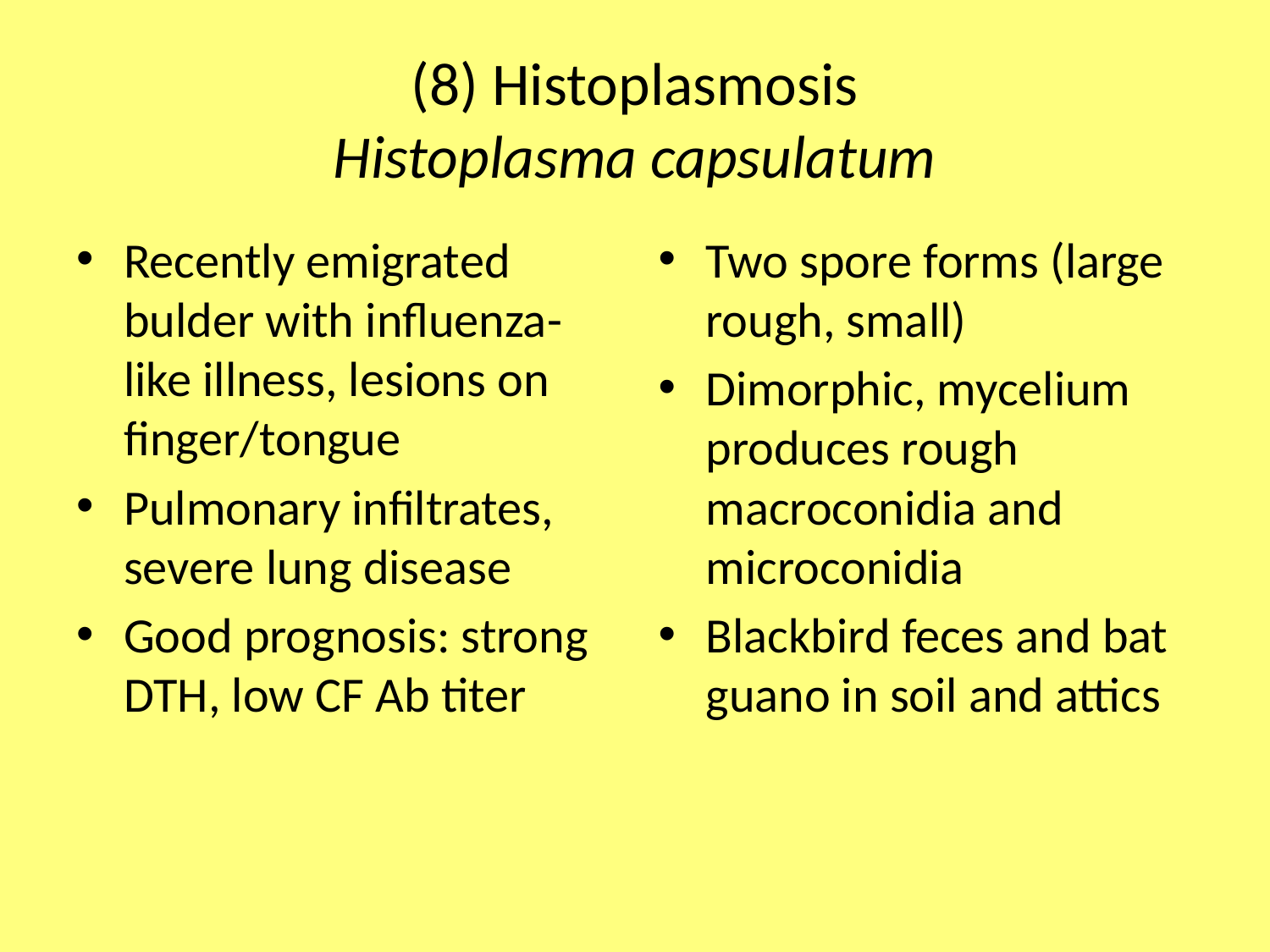

# (8) Histoplasmosis Histoplasma capsulatum
Recently emigrated bulder with influenza-like illness, lesions on finger/tongue
Pulmonary infiltrates, severe lung disease
Good prognosis: strong DTH, low CF Ab titer
Two spore forms (large rough, small)
Dimorphic, mycelium produces rough macroconidia and microconidia
Blackbird feces and bat guano in soil and attics